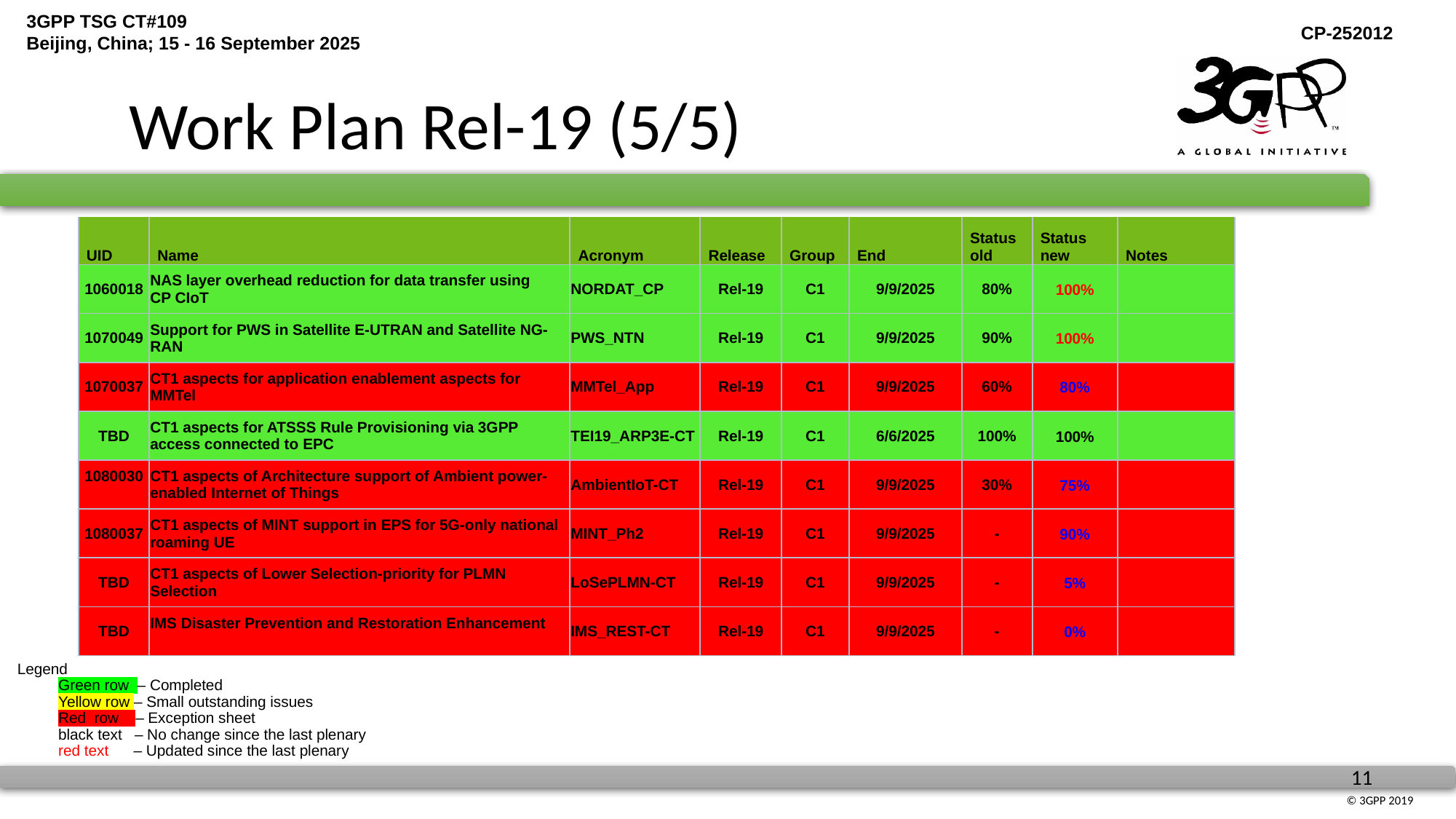

# Work Plan Rel-19 (5/5)
| UID | Name | Acronym | Release | Group | End | Status old | Status new | Notes |
| --- | --- | --- | --- | --- | --- | --- | --- | --- |
| 1060018 | NAS layer overhead reduction for data transfer using CP CIoT | NORDAT\_CP | Rel-19 | C1 | 9/9/2025 | 80% | 100% |  |
| 1070049 | Support for PWS in Satellite E-UTRAN and Satellite NG-RAN | PWS\_NTN | Rel-19 | C1 | 9/9/2025 | 90% | 100% |  |
| 1070037 | CT1 aspects for application enablement aspects for MMTel | MMTel\_App | Rel-19 | C1 | 9/9/2025 | 60% | 80% |  |
| TBD | CT1 aspects for ATSSS Rule Provisioning via 3GPP access connected to EPC | TEI19\_ARP3E-CT | Rel-19 | C1 | 6/6/2025 | 100% | 100% |  |
| 1080030 | CT1 aspects of Architecture support of Ambient power-enabled Internet of Things | AmbientIoT-CT | Rel-19 | C1 | 9/9/2025 | 30% | 75% |  |
| 1080037 | CT1 aspects of MINT support in EPS for 5G-only national roaming UE | MINT\_Ph2 | Rel-19 | C1 | 9/9/2025 | - | 90% |  |
| TBD | CT1 aspects of Lower Selection-priority for PLMN Selection | LoSePLMN-CT | Rel-19 | C1 | 9/9/2025 | - | 5% |  |
| TBD | IMS Disaster Prevention and Restoration Enhancement | IMS\_REST-CT | Rel-19 | C1 | 9/9/2025 | - | 0% |  |
Legend
Green row  – Completed
	Yellow row – Small outstanding issues
Red  row    – Exception sheet
	black text   – No change since the last plenary
	red text      – Updated since the last plenary